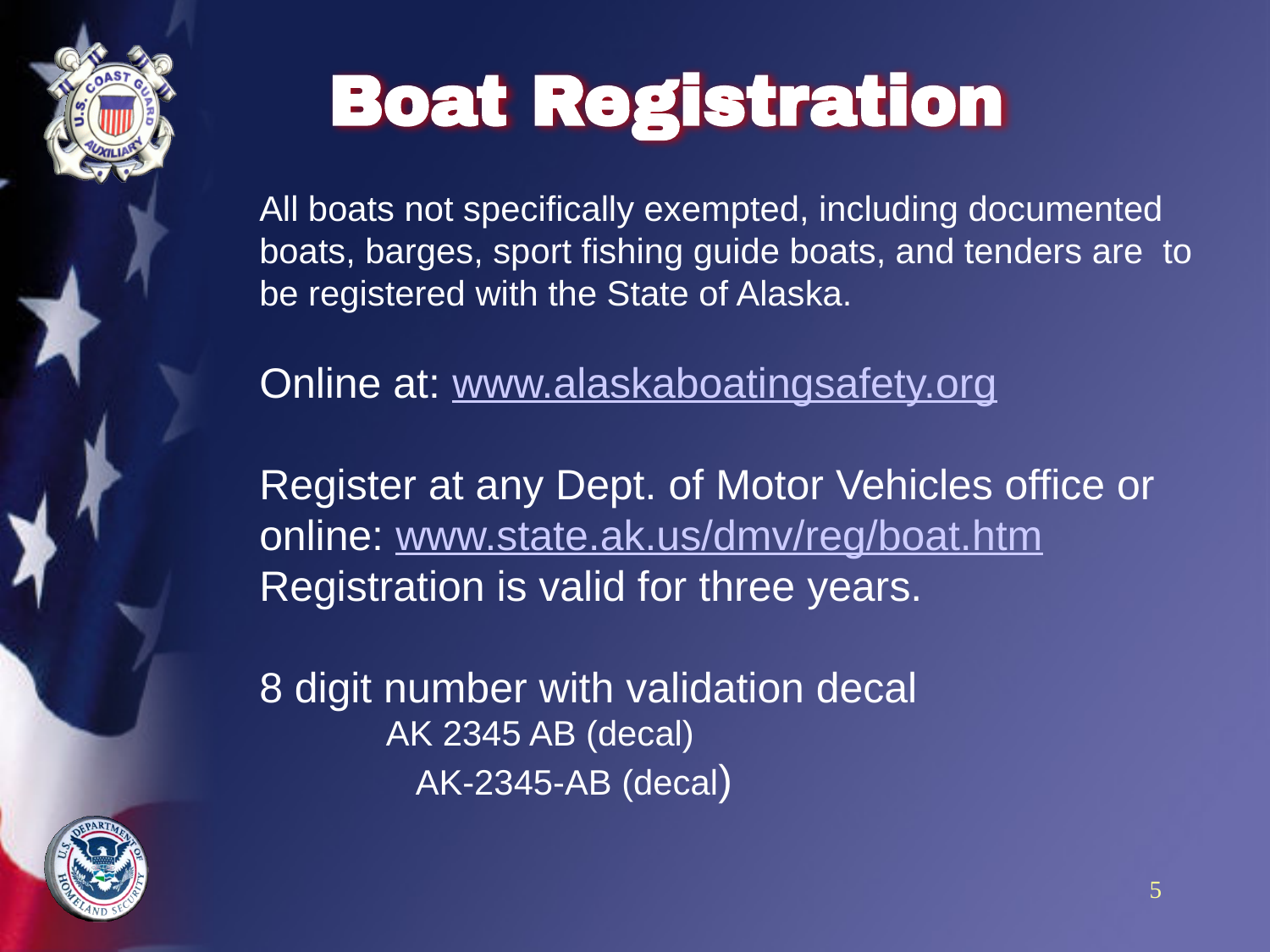

# Boat Registration
All boats not specifically exempted, including documented boats, barges, sport fishing guide boats, and tenders are  to be registered with the State of Alaska.

Online at: www.alaskaboatingsafety.org

Register at any Dept. of Motor Vehicles office or online: www.state.ak.us/dmv/reg/boat.htm
Registration is valid for three years.

8 digit number with validation decal
             AK 2345 AB (decal)
	   AK-2345-AB (decal)

5